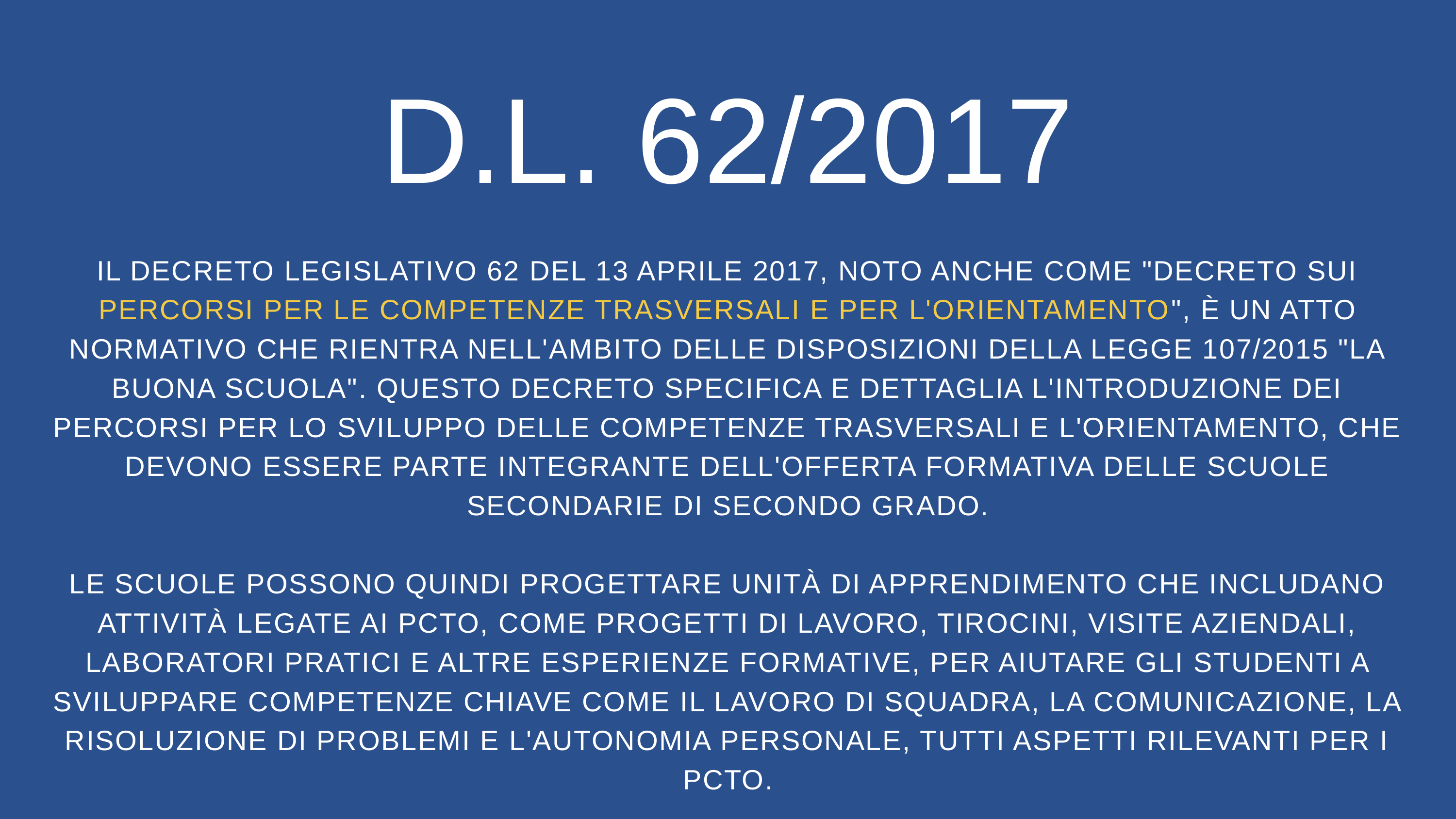

D.L. 62/2017
IL DECRETO LEGISLATIVO 62 DEL 13 APRILE 2017, NOTO ANCHE COME "DECRETO SUI PERCORSI PER LE COMPETENZE TRASVERSALI E PER L'ORIENTAMENTO", È UN ATTO NORMATIVO CHE RIENTRA NELL'AMBITO DELLE DISPOSIZIONI DELLA LEGGE 107/2015 "LA BUONA SCUOLA". QUESTO DECRETO SPECIFICA E DETTAGLIA L'INTRODUZIONE DEI PERCORSI PER LO SVILUPPO DELLE COMPETENZE TRASVERSALI E L'ORIENTAMENTO, CHE DEVONO ESSERE PARTE INTEGRANTE DELL'OFFERTA FORMATIVA DELLE SCUOLE SECONDARIE DI SECONDO GRADO.

LE SCUOLE POSSONO QUINDI PROGETTARE UNITÀ DI APPRENDIMENTO CHE INCLUDANO ATTIVITÀ LEGATE AI PCTO, COME PROGETTI DI LAVORO, TIROCINI, VISITE AZIENDALI, LABORATORI PRATICI E ALTRE ESPERIENZE FORMATIVE, PER AIUTARE GLI STUDENTI A SVILUPPARE COMPETENZE CHIAVE COME IL LAVORO DI SQUADRA, LA COMUNICAZIONE, LA RISOLUZIONE DI PROBLEMI E L'AUTONOMIA PERSONALE, TUTTI ASPETTI RILEVANTI PER I PCTO.